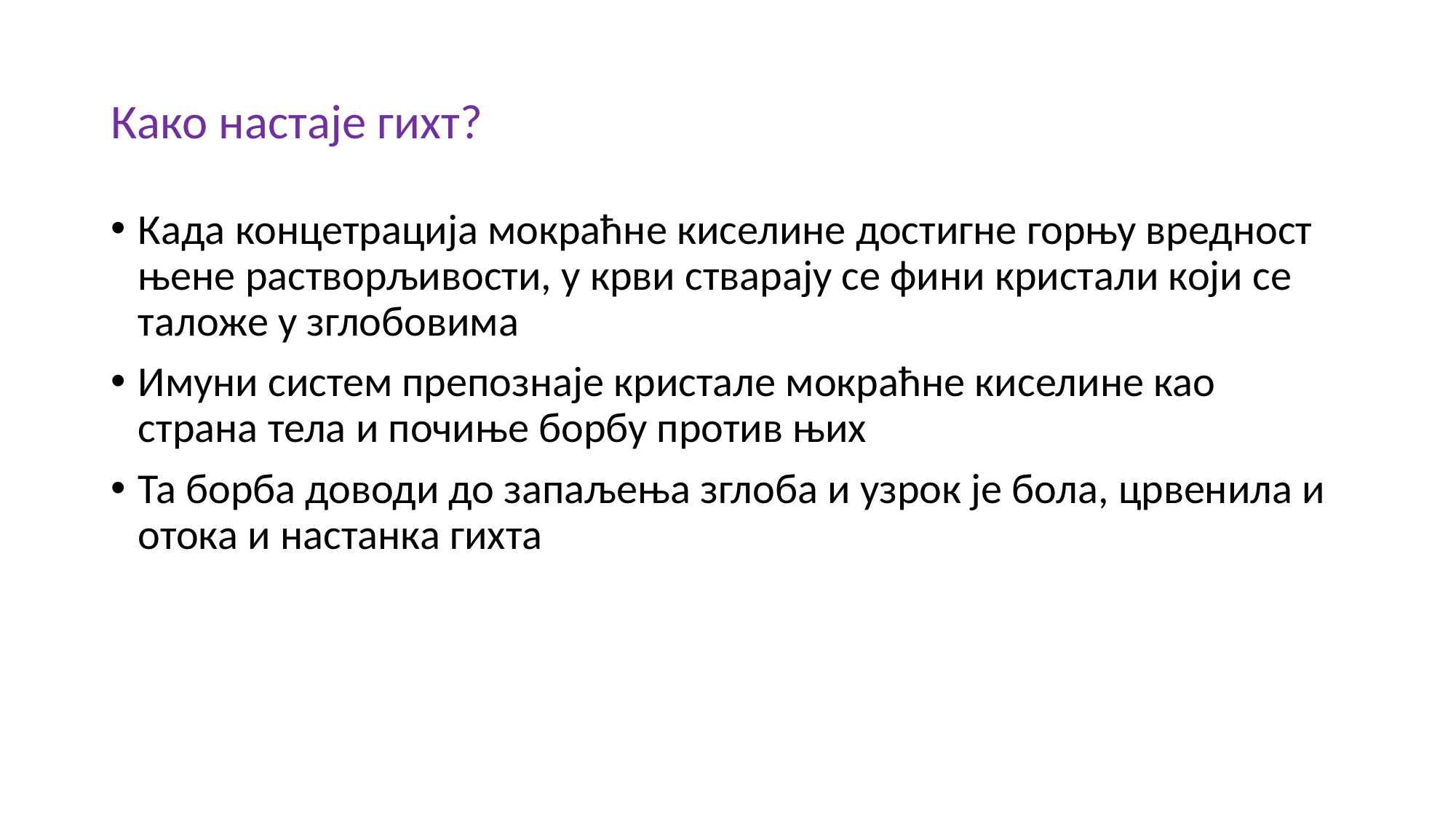

# Како настаје гихт?
Када концетрација мокраћне киселине достигне горњу вредност њене растворљивости, у крви стварају се фини кристали који се таложе у зглобовима
Имуни систем препознаје кристале мокраћне киселине као страна тела и почиње борбу против њих
Та борба доводи до запаљења зглоба и узрок је бола, црвенила и отока и настанка гихта